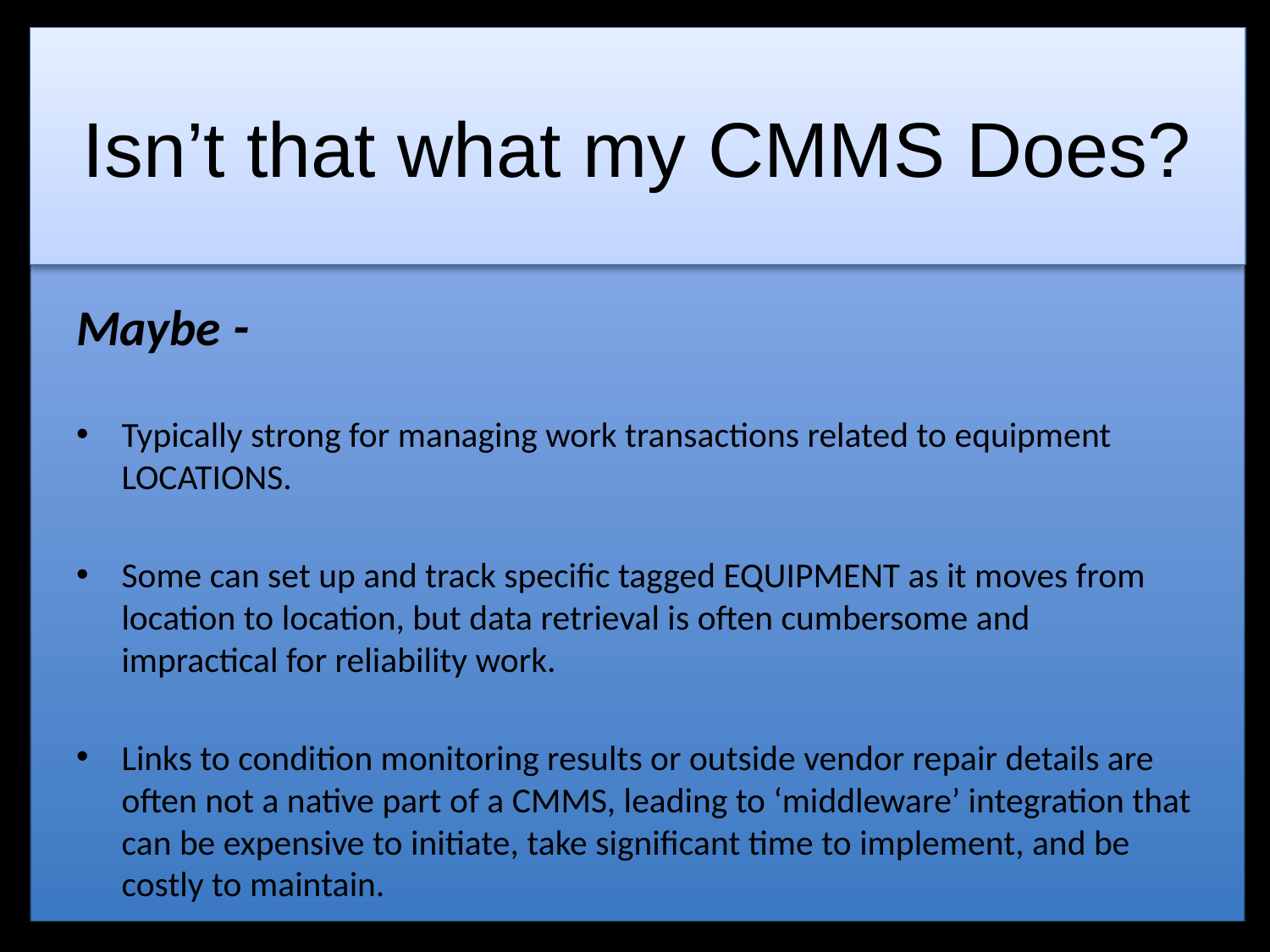

# Isn’t that what my CMMS Does?
Maybe -

Typically strong for managing work transactions related to equipment LOCATIONS.

Some can set up and track specific tagged EQUIPMENT as it moves from location to location, but data retrieval is often cumbersome and impractical for reliability work.

Links to condition monitoring results or outside vendor repair details are often not a native part of a CMMS, leading to ‘middleware’ integration that can be expensive to initiate, take significant time to implement, and be costly to maintain.